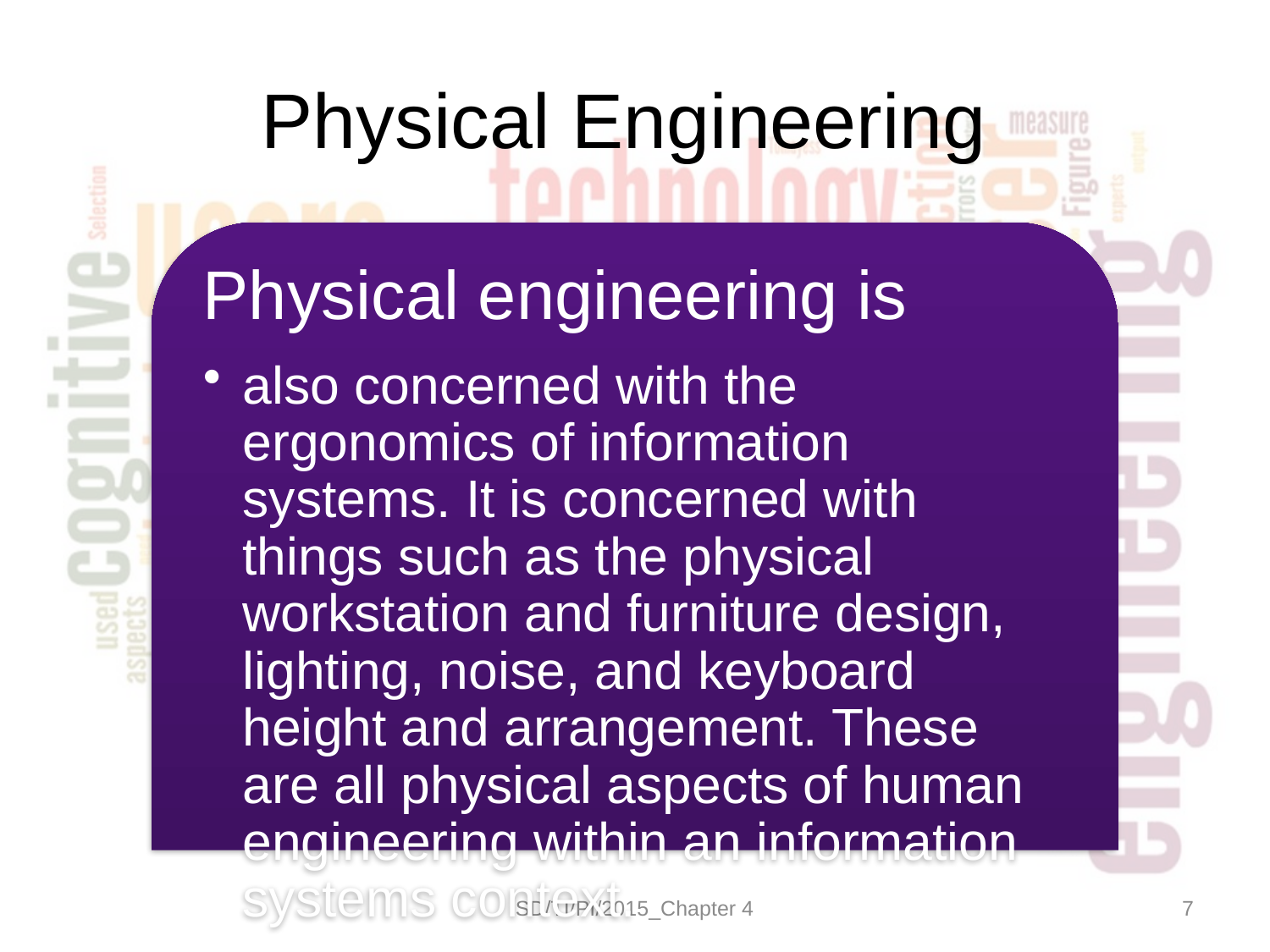

# Physical Engineering
Physical engineering is
also concerned with the ergonomics of information systems. It is concerned with things such as the physical workstation and furniture design, lighting, noise, and keyboard height and arrangement. These are all physical aspects of human engineering within an information systems context.
SD/TI/PI/2015_Chapter 4
7